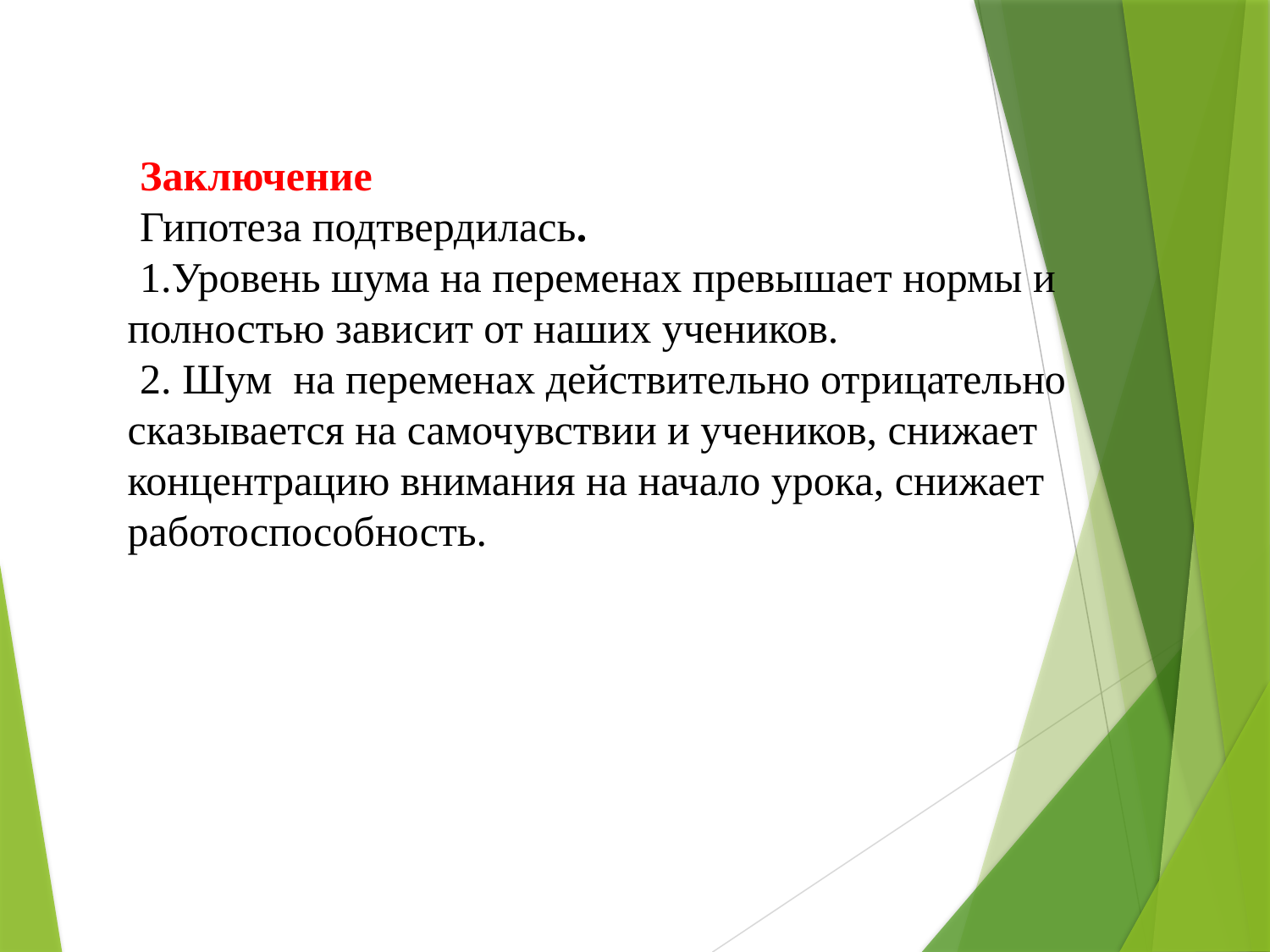

Заключение
Гипотеза подтвердилась.
1.Уровень шума на переменах превышает нормы и полностью зависит от наших учеников.
2. Шум  на переменах действительно отрицательно сказывается на самочувствии и учеников, снижает концентрацию внимания на начало урока, снижает   работоспособность.